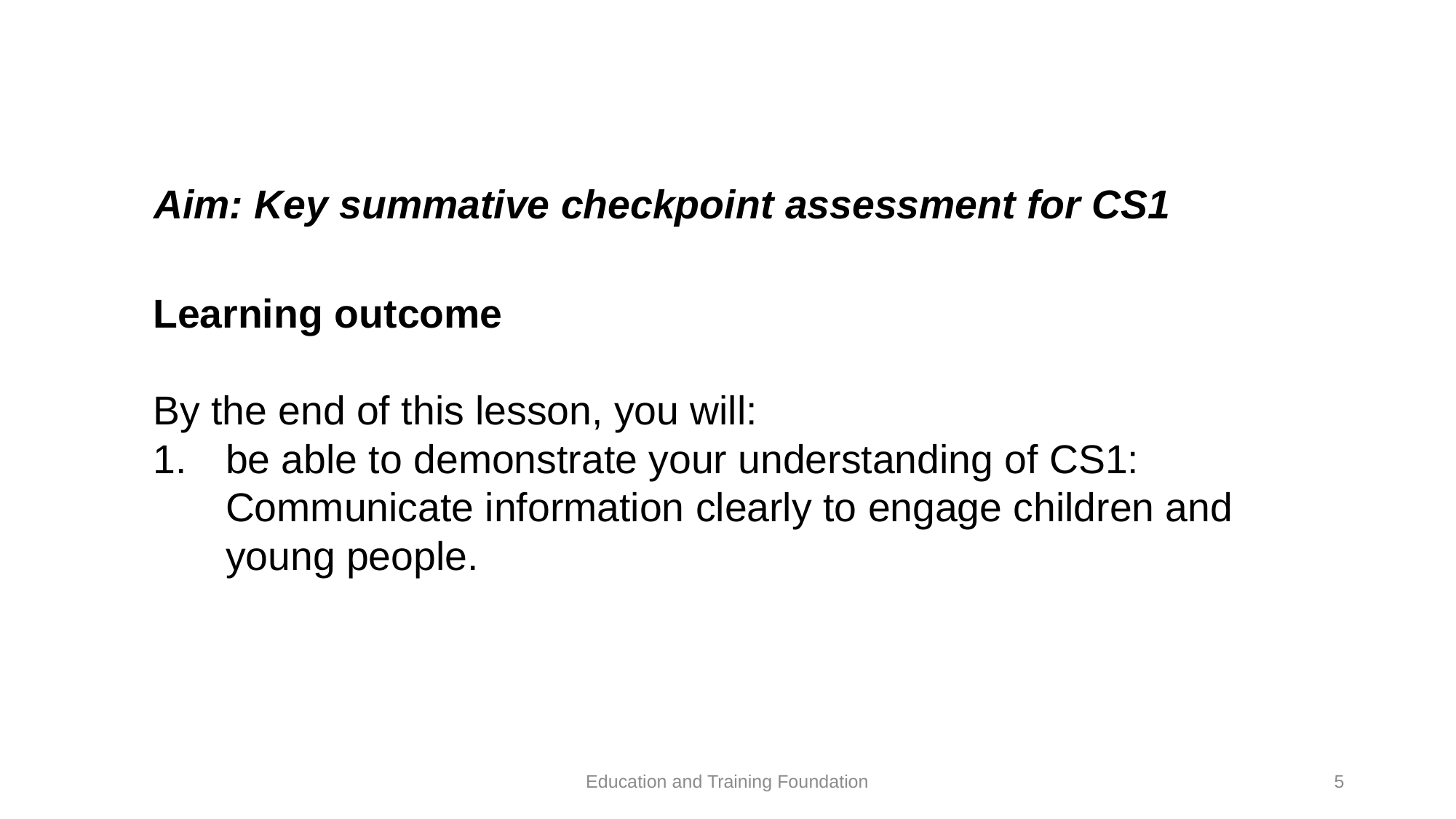

Aim: Key summative checkpoint assessment for CS1
Learning outcome

By the end of this lesson, you will:
be able to demonstrate your understanding of CS1: Communicate information clearly to engage children and young people.
Education and Training Foundation
5